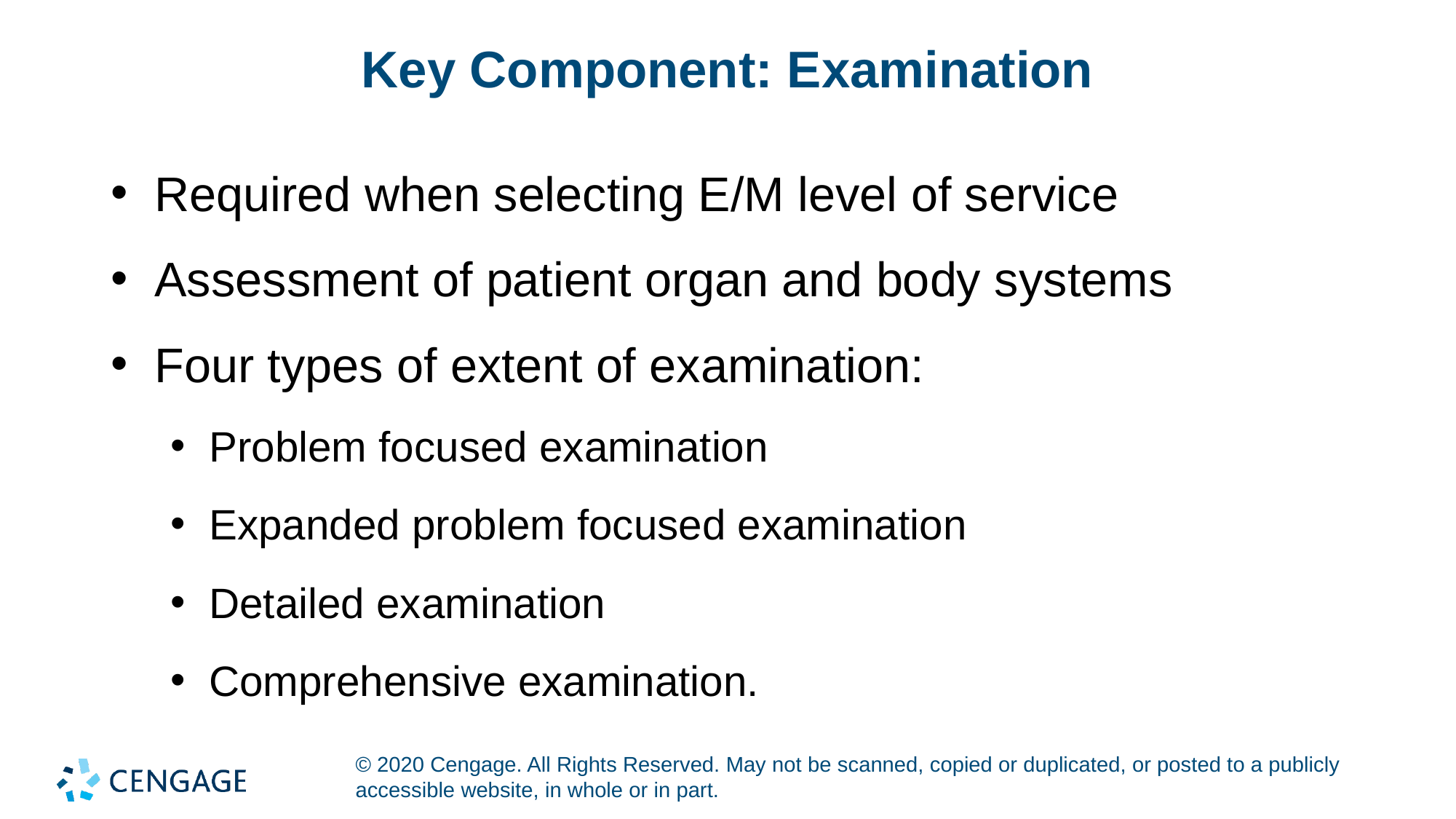

# Key Component: Examination
Required when selecting E/M level of service
Assessment of patient organ and body systems
Four types of extent of examination:
Problem focused examination
Expanded problem focused examination
Detailed examination
Comprehensive examination.